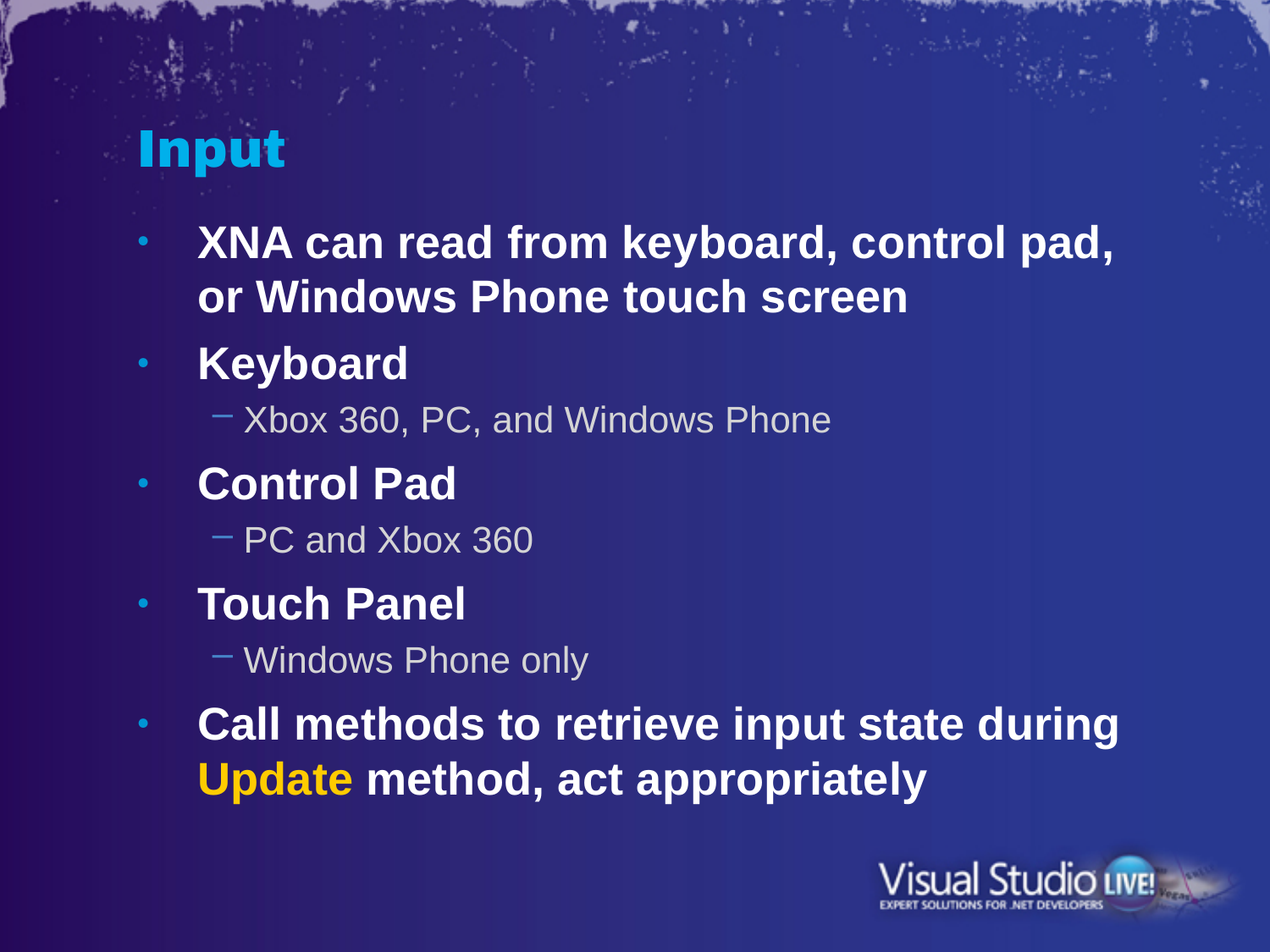

# Input
XNA can read from keyboard, control pad, or Windows Phone touch screen
Keyboard
Xbox 360, PC, and Windows Phone
Control Pad
PC and Xbox 360
Touch Panel
Windows Phone only
Call methods to retrieve input state during Update method, act appropriately